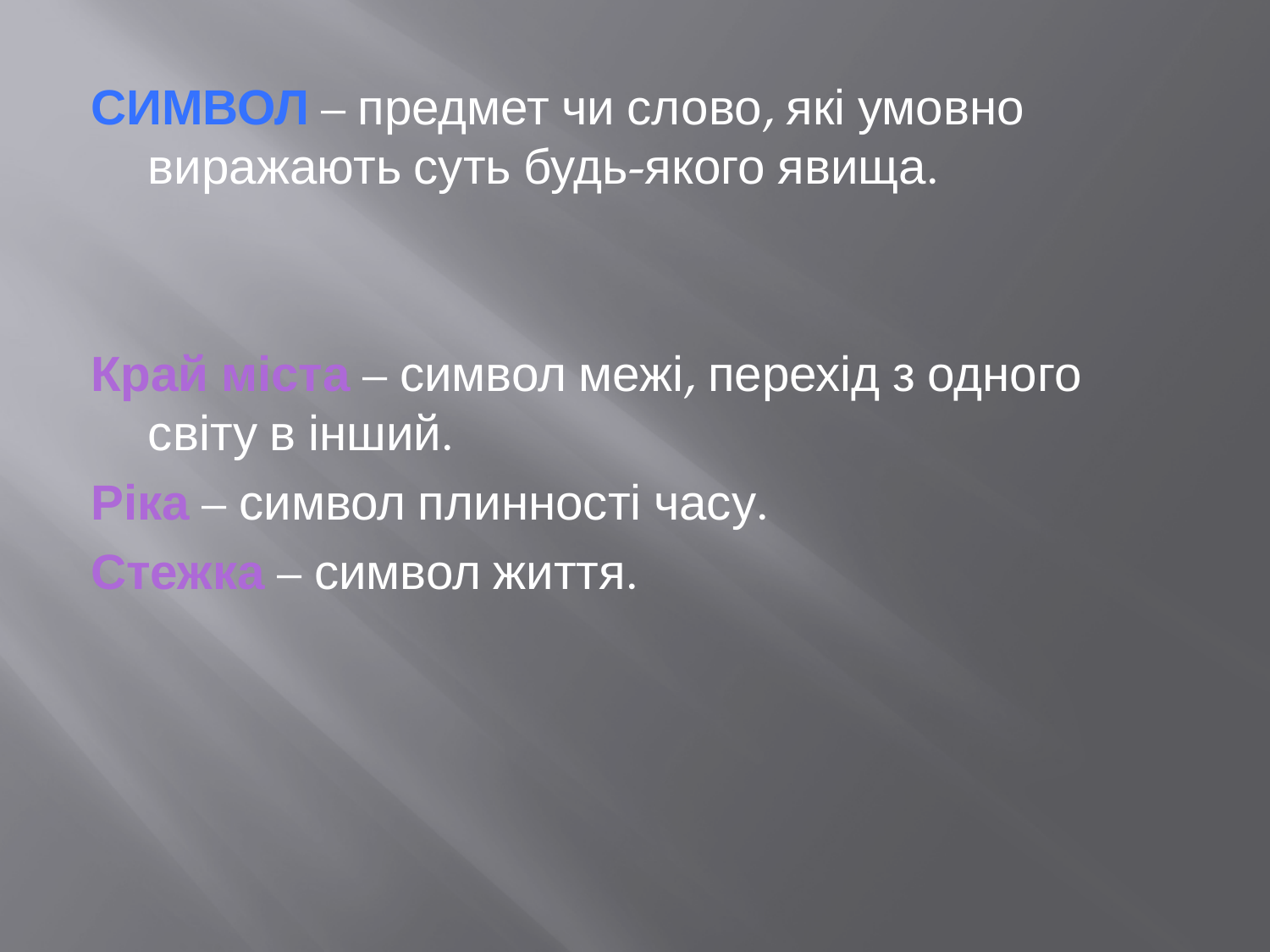

Символ – предмет чи слово, які умовно виражають суть будь-якого явища.

Край міста – символ межі, перехід з одного світу в інший.
Ріка – символ плинності часу.
Стежка – символ життя.